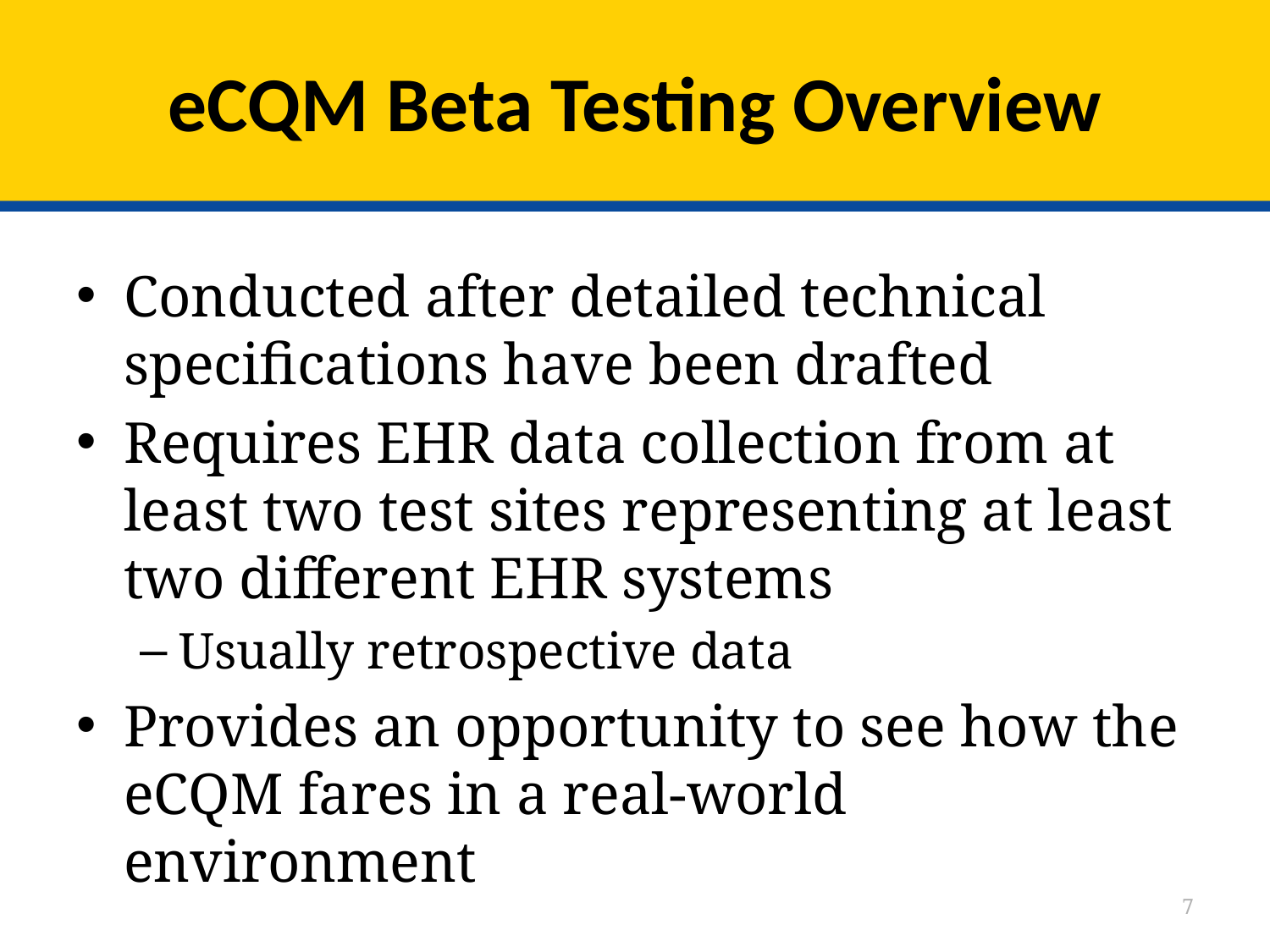

# eCQM Beta Testing Overview
Conducted after detailed technical specifications have been drafted
Requires EHR data collection from at least two test sites representing at least two different EHR systems
Usually retrospective data
Provides an opportunity to see how the eCQM fares in a real-world environment
7